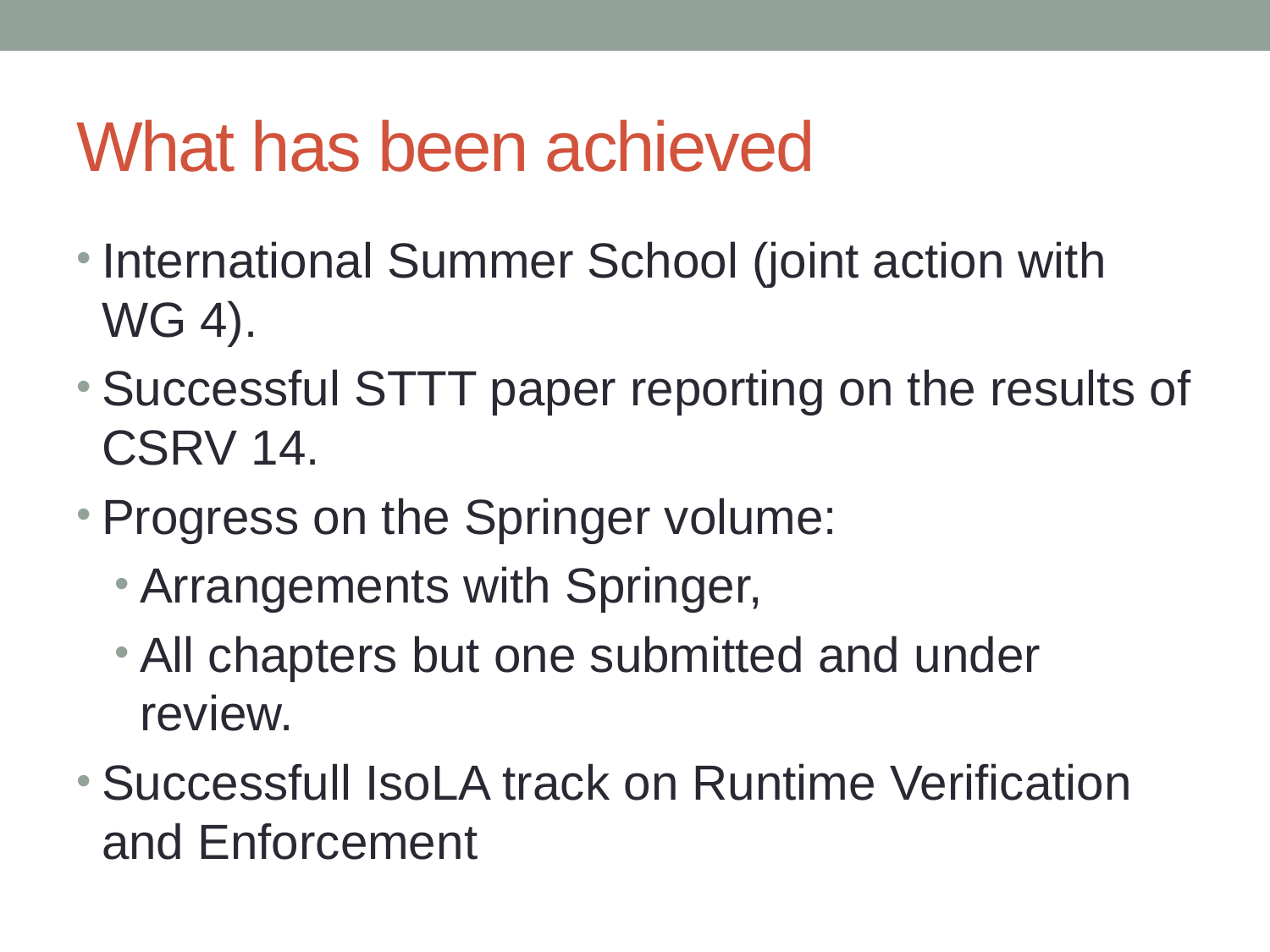

# What has been achieved
International Summer School (joint action with WG 4).
Successful STTT paper reporting on the results of CSRV 14.
Progress on the Springer volume:
Arrangements with Springer,
All chapters but one submitted and under review.
Successfull IsoLA track on Runtime Verification and Enforcement